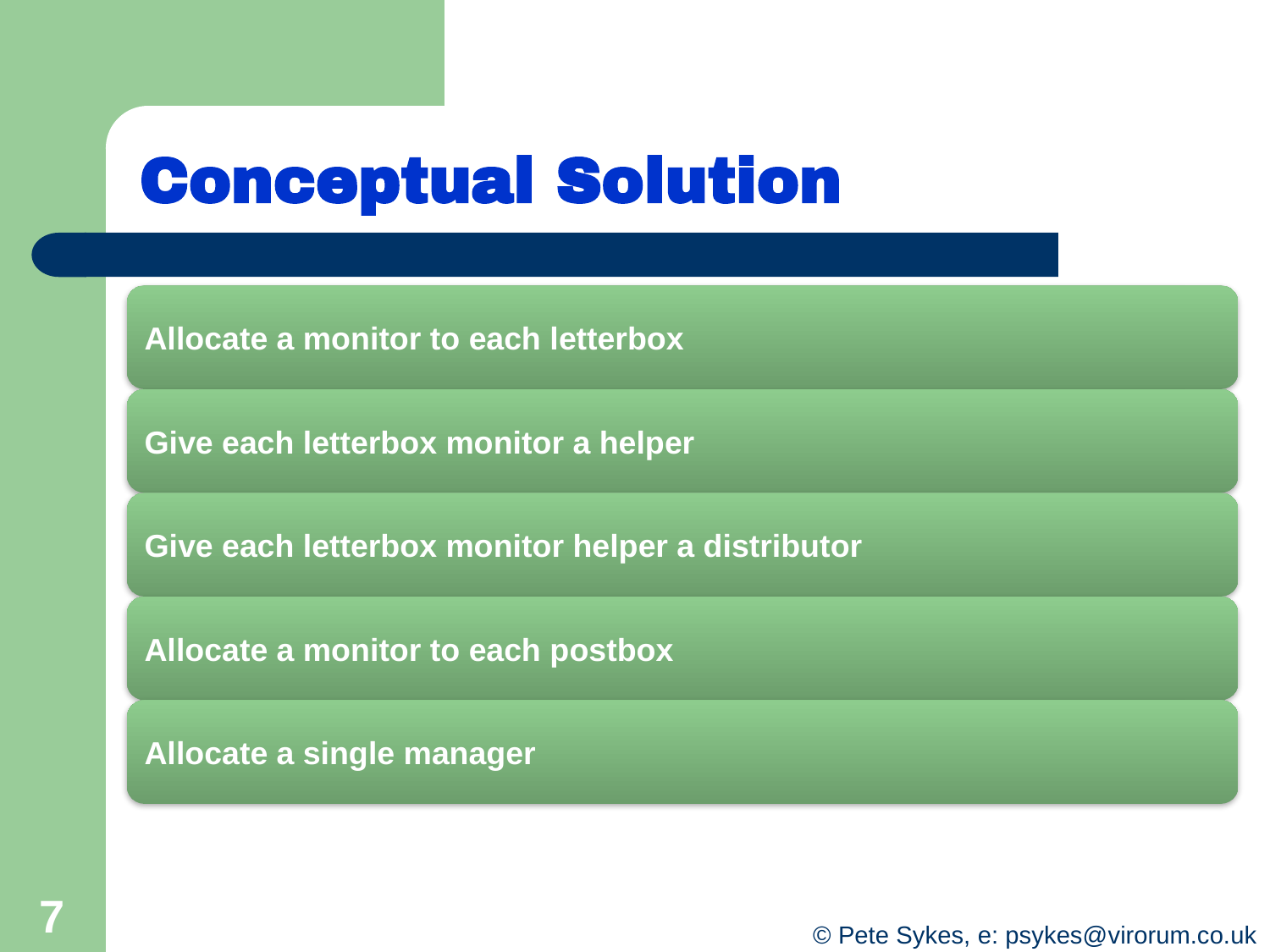

# Conceptual Solution
Allocate a monitor to each letterbox
Give each letterbox monitor a helper
Give each letterbox monitor helper a distributor
Allocate a monitor to each postbox
Allocate a single manager
7
© Pete Sykes, e: psykes@virorum.co.uk